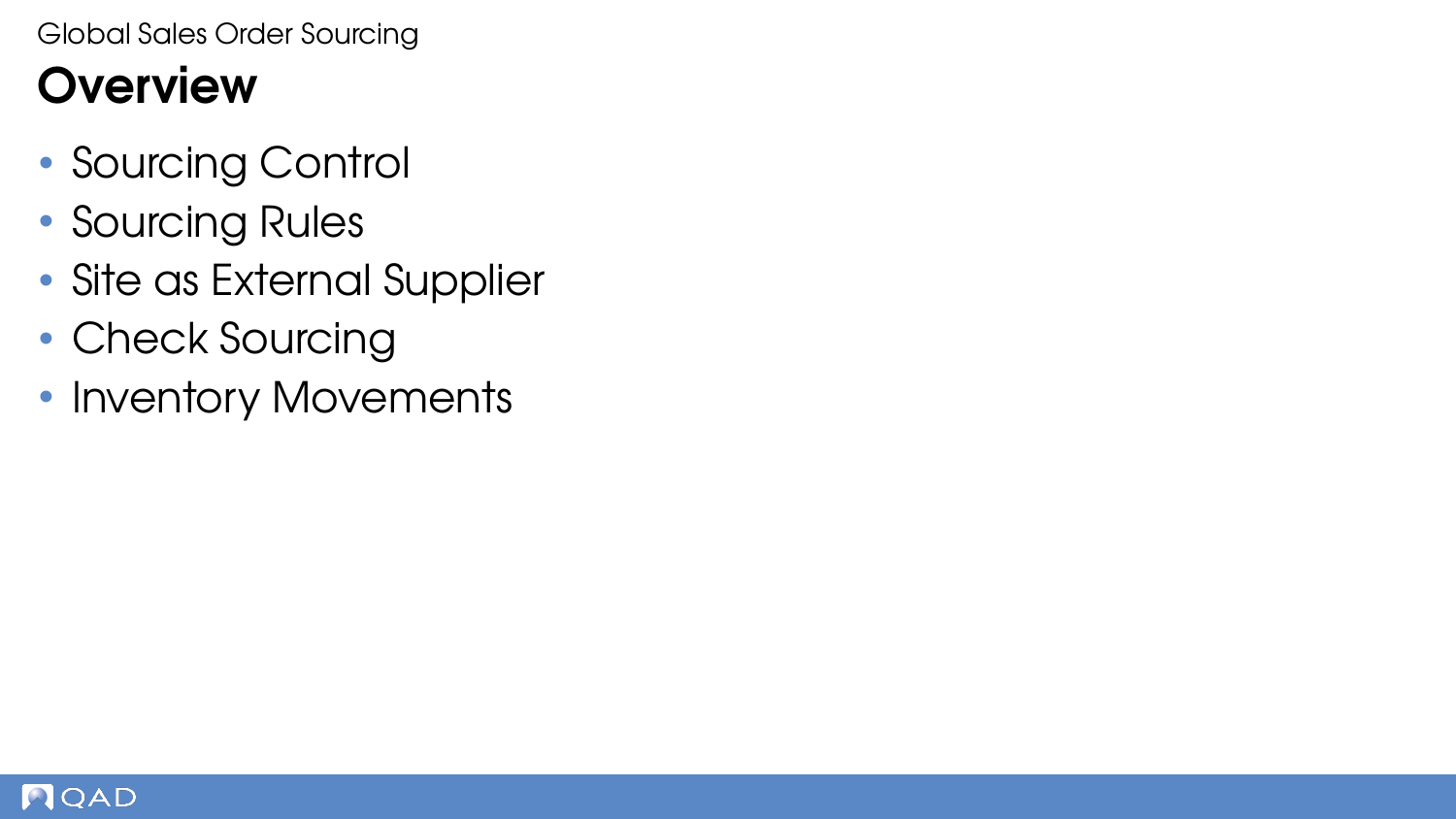

Global Sales Order Sourcing
# Overview
Sourcing Control
Sourcing Rules
Site as External Supplier
Check Sourcing
Inventory Movements
66